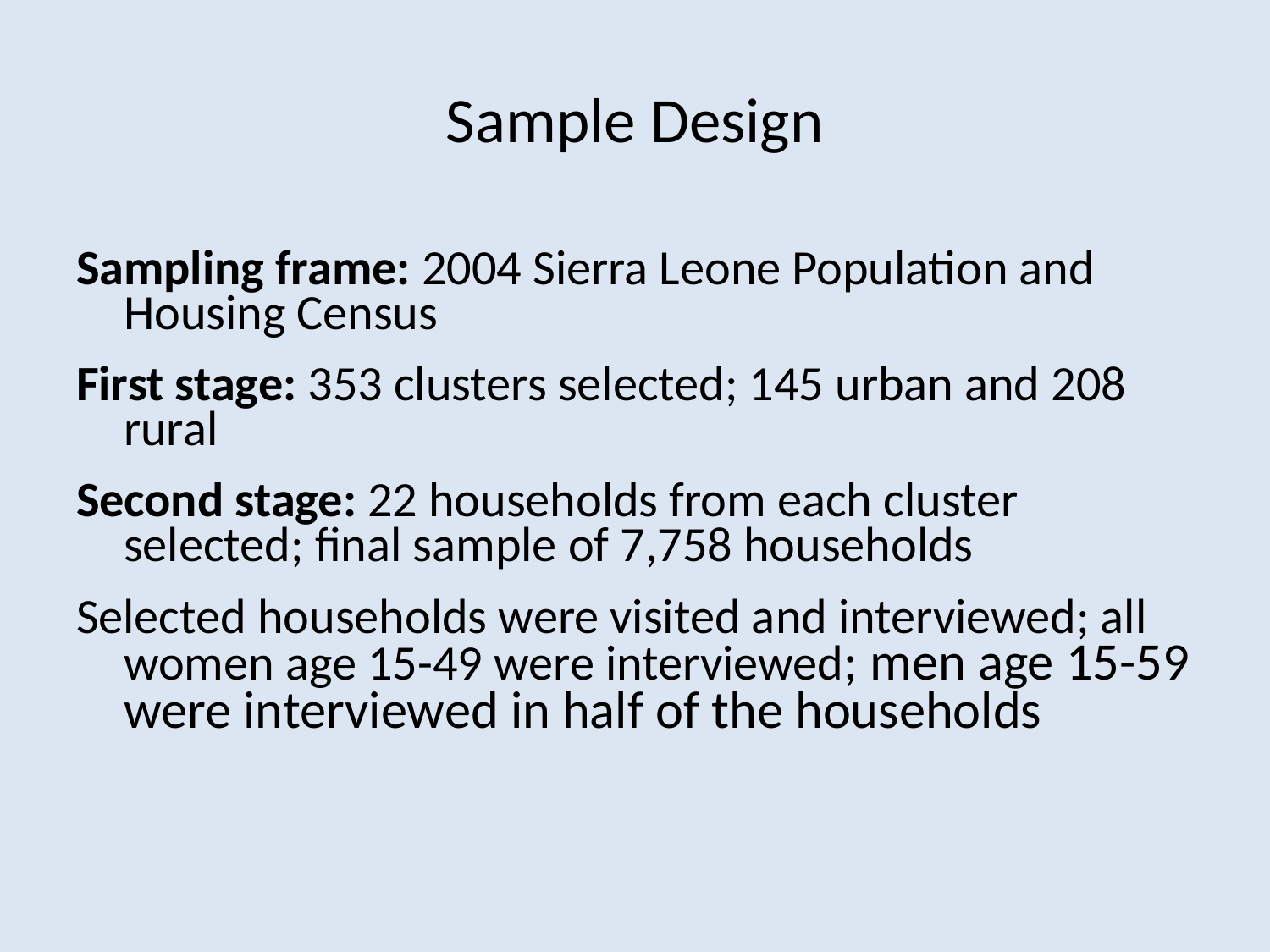

# Sample Design
Sampling frame: 2004 Sierra Leone Population and Housing Census
First stage: 353 clusters selected; 145 urban and 208 rural
Second stage: 22 households from each cluster selected; final sample of 7,758 households
Selected households were visited and interviewed; all women age 15-49 were interviewed; men age 15-59 were interviewed in half of the households